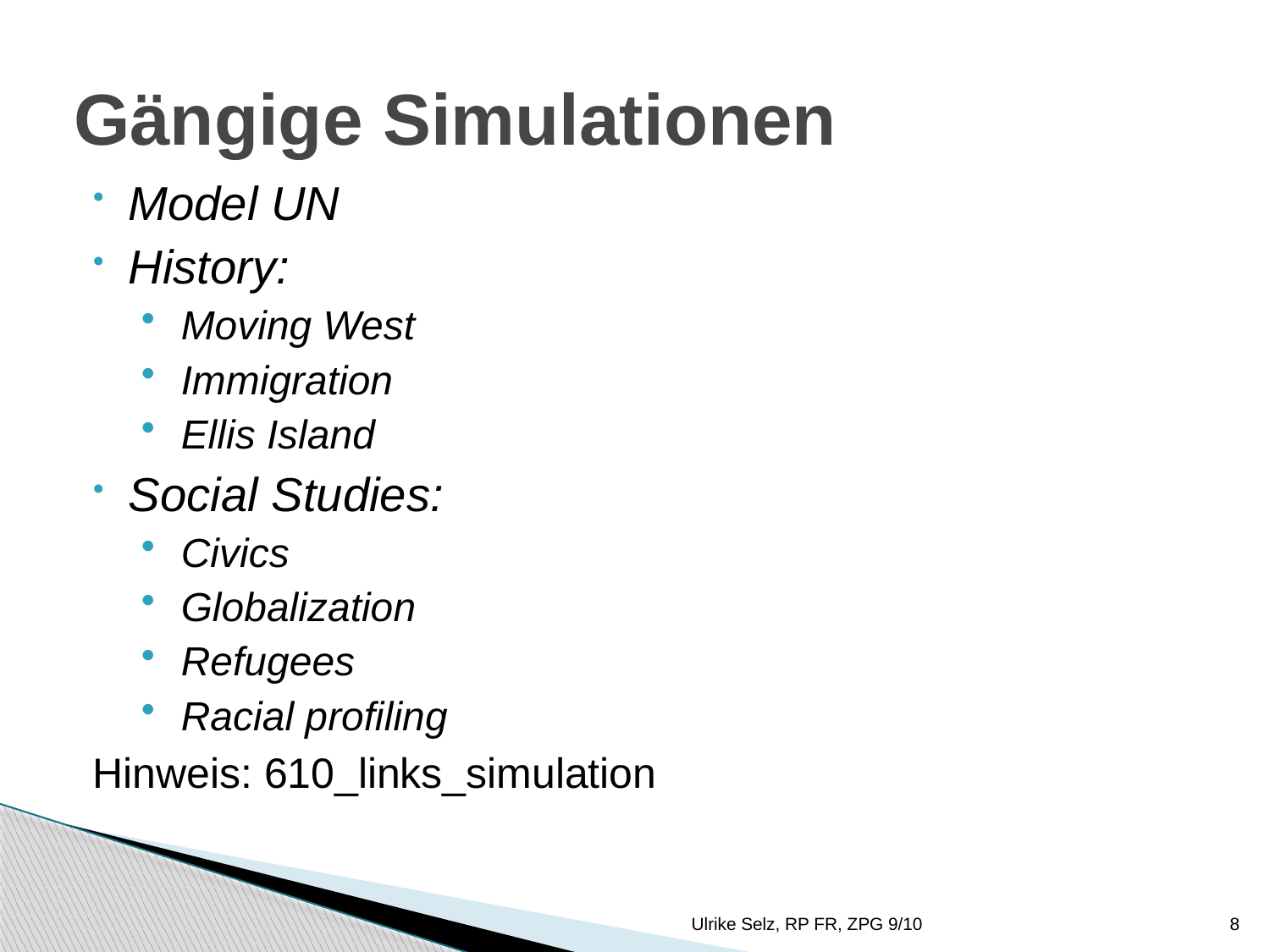

Gängige Simulationen
Model UN
History:
Moving West
Immigration
Ellis Island
Social Studies:
Civics
Globalization
Refugees
Racial profiling
Hinweis: 610_links_simulation

Ulrike Selz, RP FR, ZPG 9/10
8